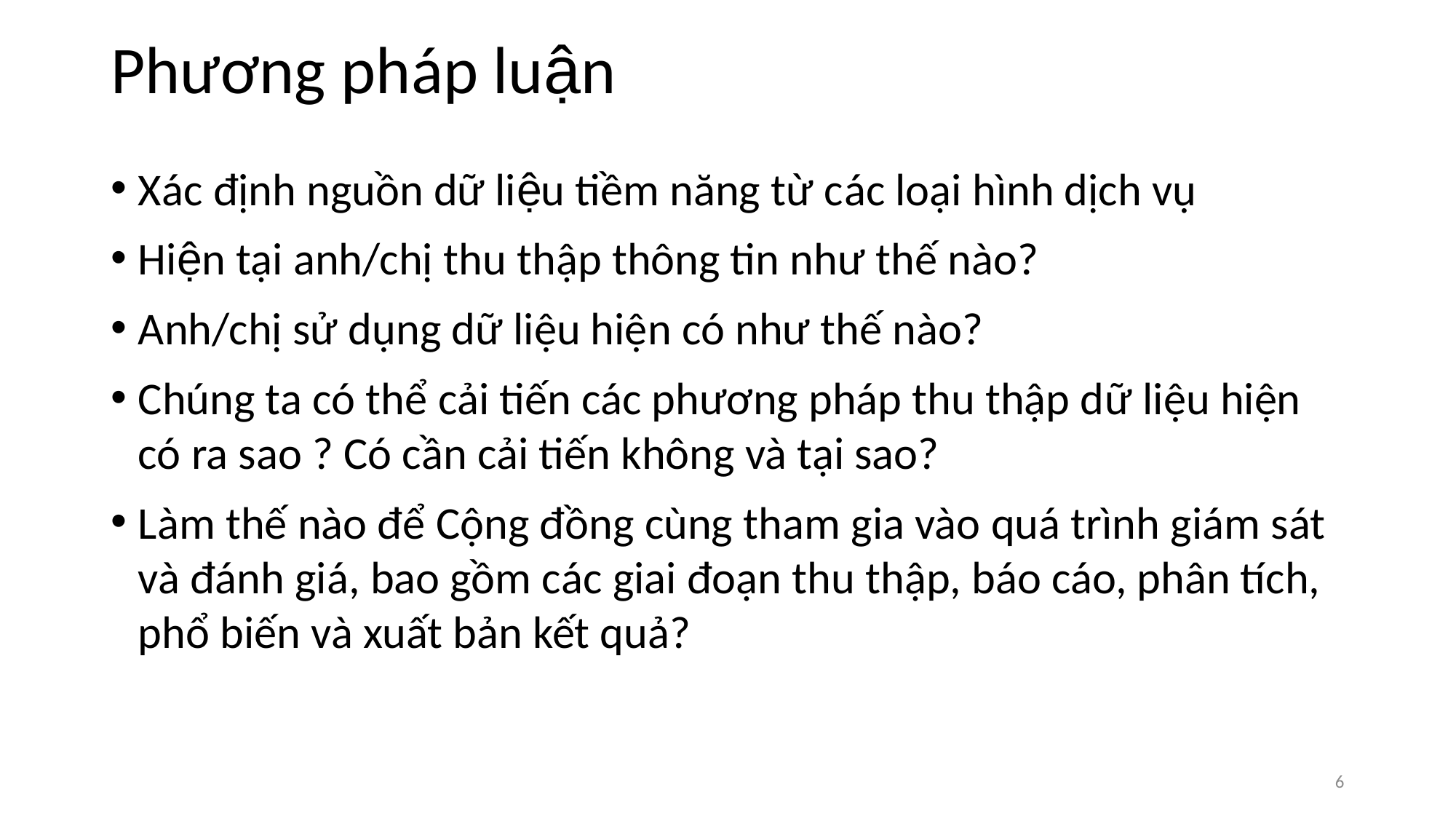

# Phương pháp luận
Xác định nguồn dữ liệu tiềm năng từ các loại hình dịch vụ
Hiện tại anh/chị thu thập thông tin như thế nào?
Anh/chị sử dụng dữ liệu hiện có như thế nào?
Chúng ta có thể cải tiến các phương pháp thu thập dữ liệu hiện có ra sao ? Có cần cải tiến không và tại sao?
Làm thế nào để Cộng đồng cùng tham gia vào quá trình giám sát và đánh giá, bao gồm các giai đoạn thu thập, báo cáo, phân tích, phổ biến và xuất bản kết quả?

6